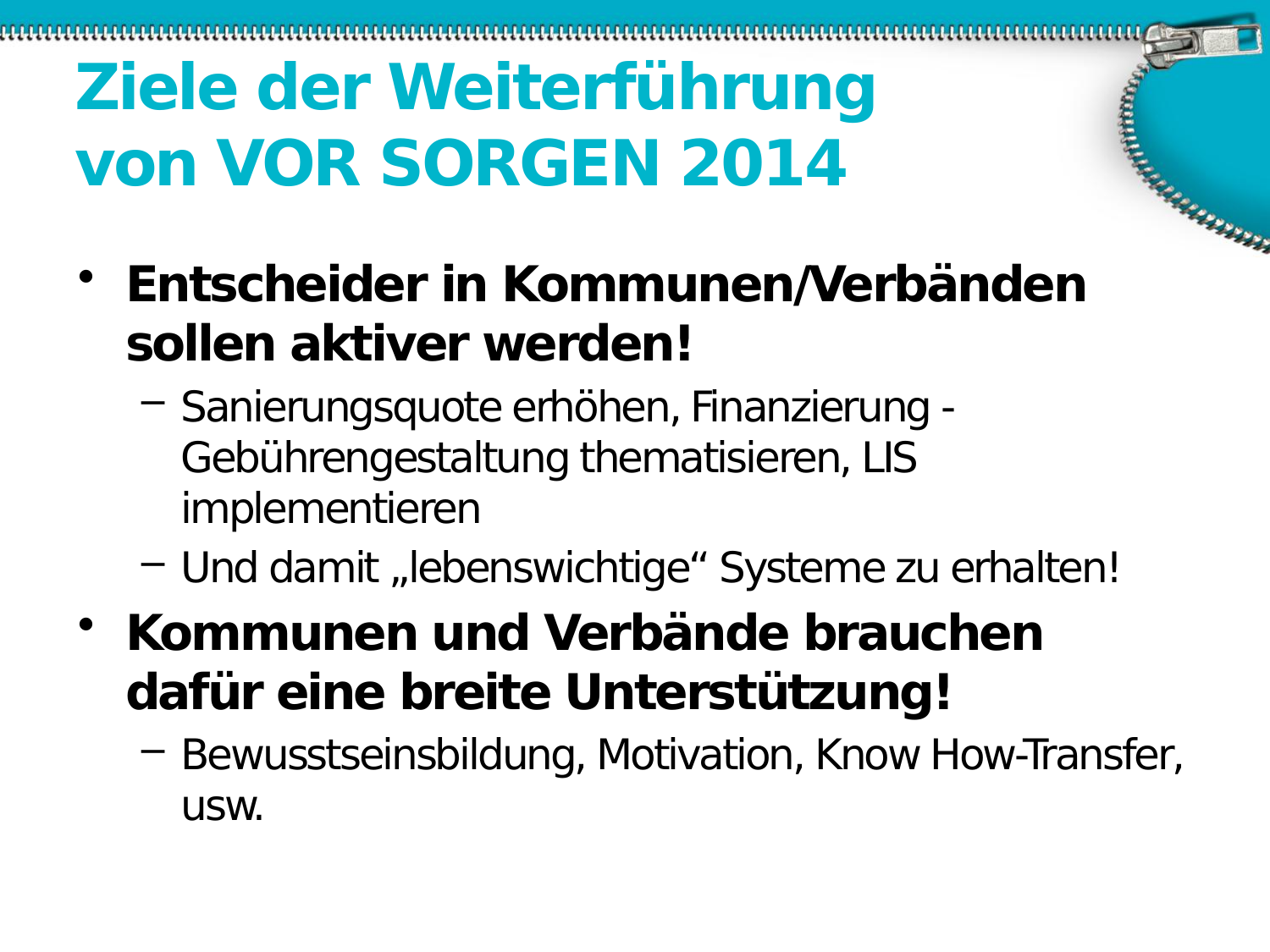

# Ziele der Weiterführung von VOR SORGEN 2014
Entscheider in Kommunen/Verbänden sollen aktiver werden!
Sanierungsquote erhöhen, Finanzierung -Gebührengestaltung thematisieren, LIS implementieren
Und damit „lebenswichtige“ Systeme zu erhalten!
Kommunen und Verbände brauchen dafür eine breite Unterstützung!
Bewusstseinsbildung, Motivation, Know How-Transfer, usw.